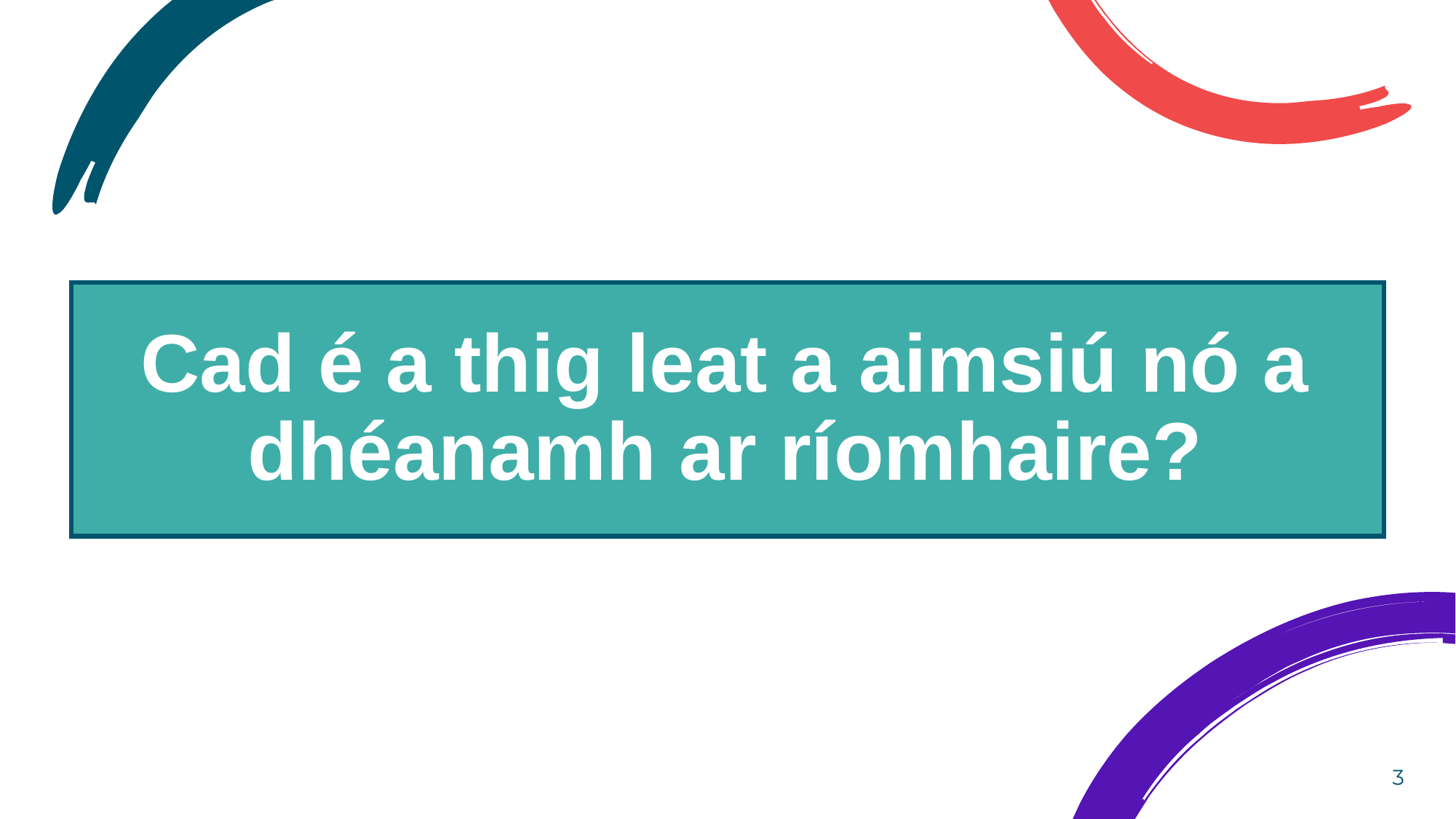

Cad é a thig leat a aimsiú nó a dhéanamh ar ríomhaire?
3